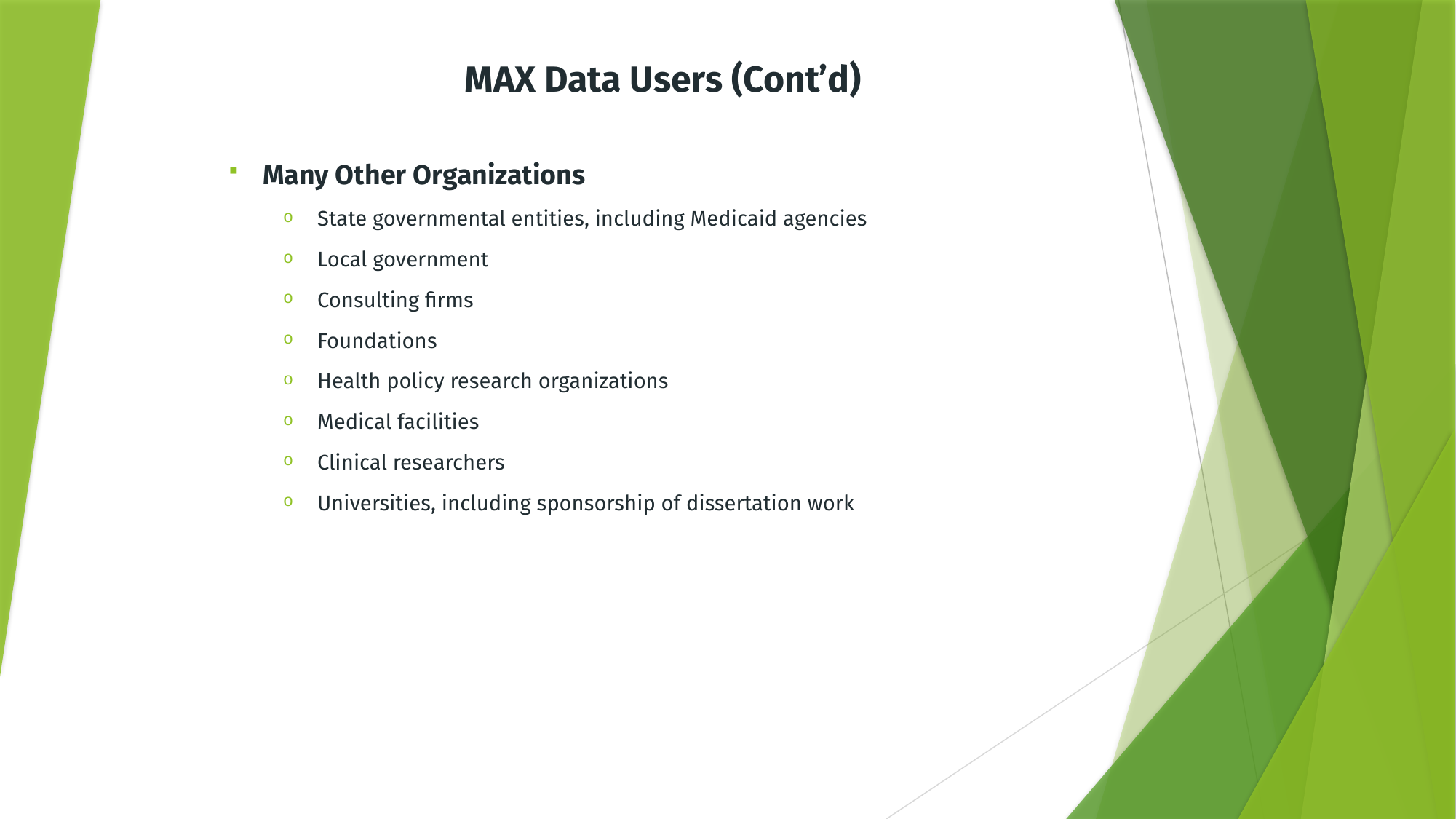

# MAX Data Users (Cont’d)
Many Other Organizations
State governmental entities, including Medicaid agencies
Local government
Consulting firms
Foundations
Health policy research organizations
Medical facilities
Clinical researchers
Universities, including sponsorship of dissertation work